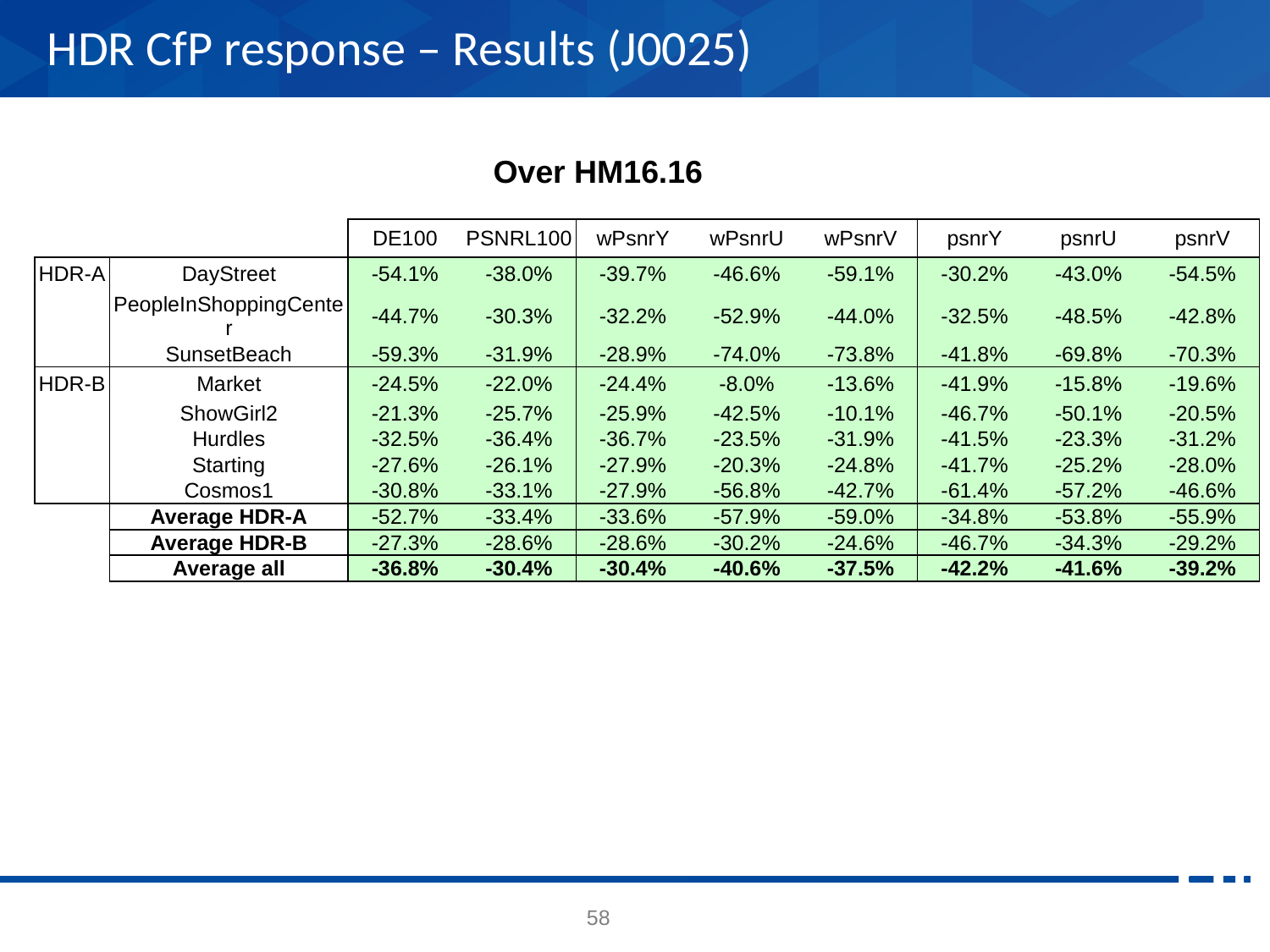

# HDR CfP response – Results (J0025)
Over HM16.16
|  |  | DE100 | PSNRL100 | wPsnrY | wPsnrU | wPsnrV | psnrY | psnrU | psnrV |
| --- | --- | --- | --- | --- | --- | --- | --- | --- | --- |
| HDR-A | DayStreet | -54.1% | -38.0% | -39.7% | -46.6% | -59.1% | -30.2% | -43.0% | -54.5% |
|  | PeopleInShoppingCenter | -44.7% | -30.3% | -32.2% | -52.9% | -44.0% | -32.5% | -48.5% | -42.8% |
|  | SunsetBeach | -59.3% | -31.9% | -28.9% | -74.0% | -73.8% | -41.8% | -69.8% | -70.3% |
| HDR-B | Market | -24.5% | -22.0% | -24.4% | -8.0% | -13.6% | -41.9% | -15.8% | -19.6% |
|  | ShowGirl2 | -21.3% | -25.7% | -25.9% | -42.5% | -10.1% | -46.7% | -50.1% | -20.5% |
|  | Hurdles | -32.5% | -36.4% | -36.7% | -23.5% | -31.9% | -41.5% | -23.3% | -31.2% |
|  | Starting | -27.6% | -26.1% | -27.9% | -20.3% | -24.8% | -41.7% | -25.2% | -28.0% |
|  | Cosmos1 | -30.8% | -33.1% | -27.9% | -56.8% | -42.7% | -61.4% | -57.2% | -46.6% |
|  | Average HDR-A | -52.7% | -33.4% | -33.6% | -57.9% | -59.0% | -34.8% | -53.8% | -55.9% |
|  | Average HDR-B | -27.3% | -28.6% | -28.6% | -30.2% | -24.6% | -46.7% | -34.3% | -29.2% |
|  | Average all | -36.8% | -30.4% | -30.4% | -40.6% | -37.5% | -42.2% | -41.6% | -39.2% |